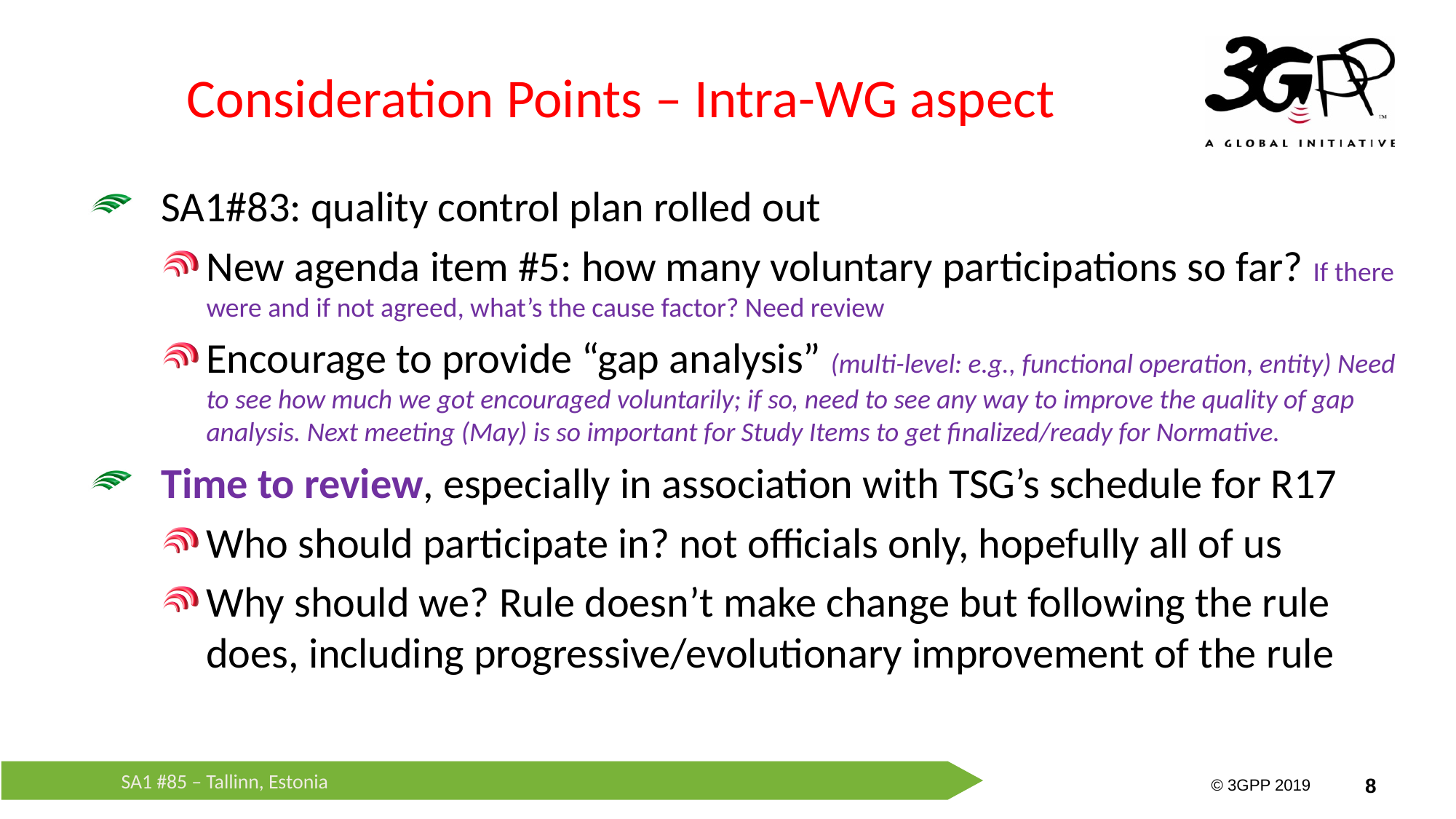

# Consideration Points – Intra-WG aspect
SA1#83: quality control plan rolled out
New agenda item #5: how many voluntary participations so far? If there were and if not agreed, what’s the cause factor? Need review
Encourage to provide “gap analysis” (multi-level: e.g., functional operation, entity) Need to see how much we got encouraged voluntarily; if so, need to see any way to improve the quality of gap analysis. Next meeting (May) is so important for Study Items to get finalized/ready for Normative.
Time to review, especially in association with TSG’s schedule for R17
Who should participate in? not officials only, hopefully all of us
Why should we? Rule doesn’t make change but following the rule does, including progressive/evolutionary improvement of the rule